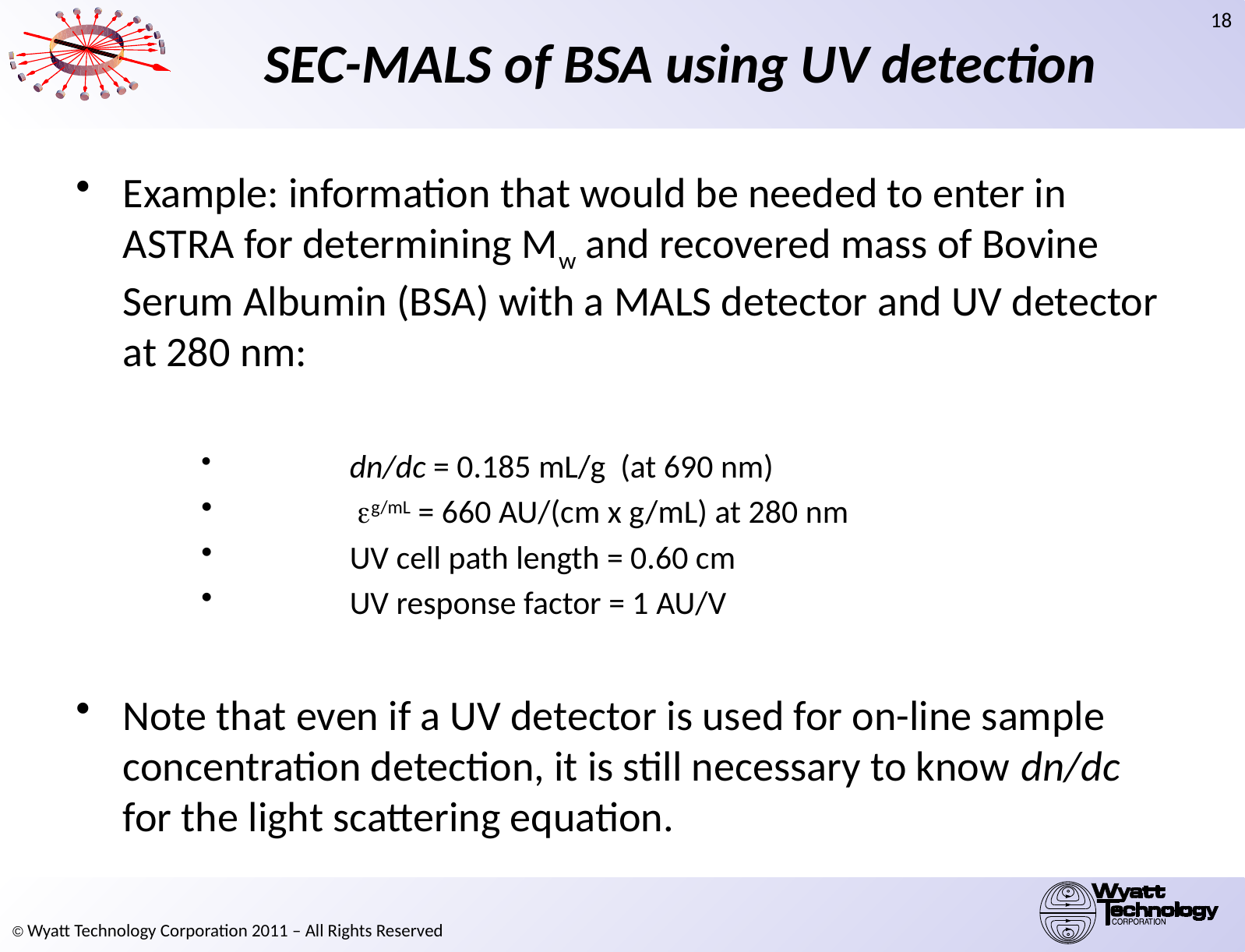

# SEC-MALS of BSA using UV detection
Example: information that would be needed to enter in ASTRA for determining Mw and recovered mass of Bovine Serum Albumin (BSA) with a MALS detector and UV detector at 280 nm:

	dn/dc = 0.185 mL/g  (at 690 nm)
	 εg/mL = 660 AU/(cm x g/mL) at 280 nm
	UV cell path length = 0.60 cm
	UV response factor = 1 AU/V

Note that even if a UV detector is used for on-line sample concentration detection, it is still necessary to know dn/dc for the light scattering equation.